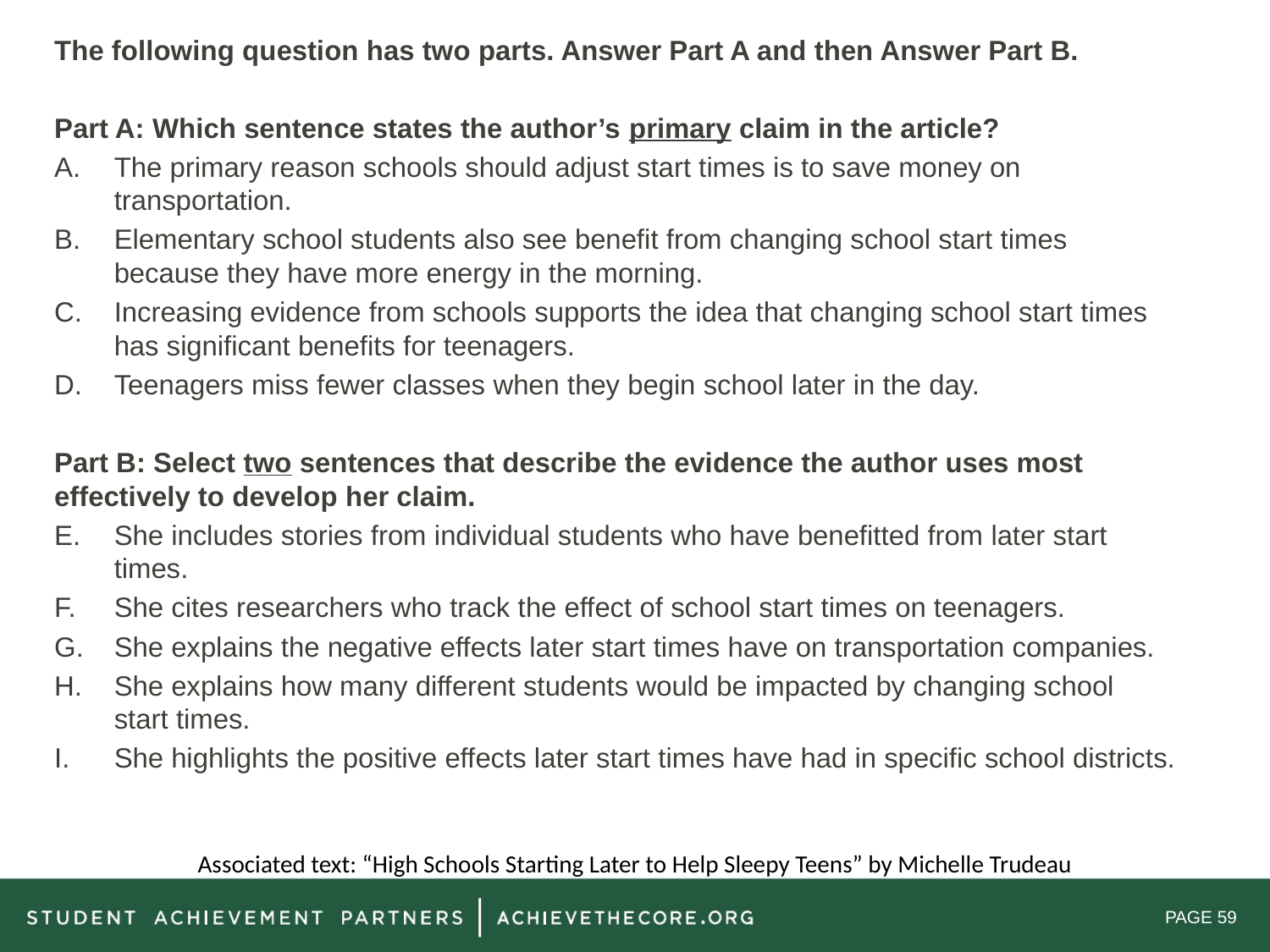

The following question has two parts. Answer Part A and then Answer Part B.

Part A: Which sentence states the author’s primary claim in the article?
The primary reason schools should adjust start times is to save money on transportation.
Elementary school students also see benefit from changing school start times because they have more energy in the morning.
Increasing evidence from schools supports the idea that changing school start times has significant benefits for teenagers.
Teenagers miss fewer classes when they begin school later in the day.

Part B: Select two sentences that describe the evidence the author uses most effectively to develop her claim.
She includes stories from individual students who have benefitted from later start times.
She cites researchers who track the effect of school start times on teenagers.
She explains the negative effects later start times have on transportation companies.
She explains how many different students would be impacted by changing school start times.
She highlights the positive effects later start times have had in specific school districts.

Associated text: “High Schools Starting Later to Help Sleepy Teens” by Michelle Trudeau